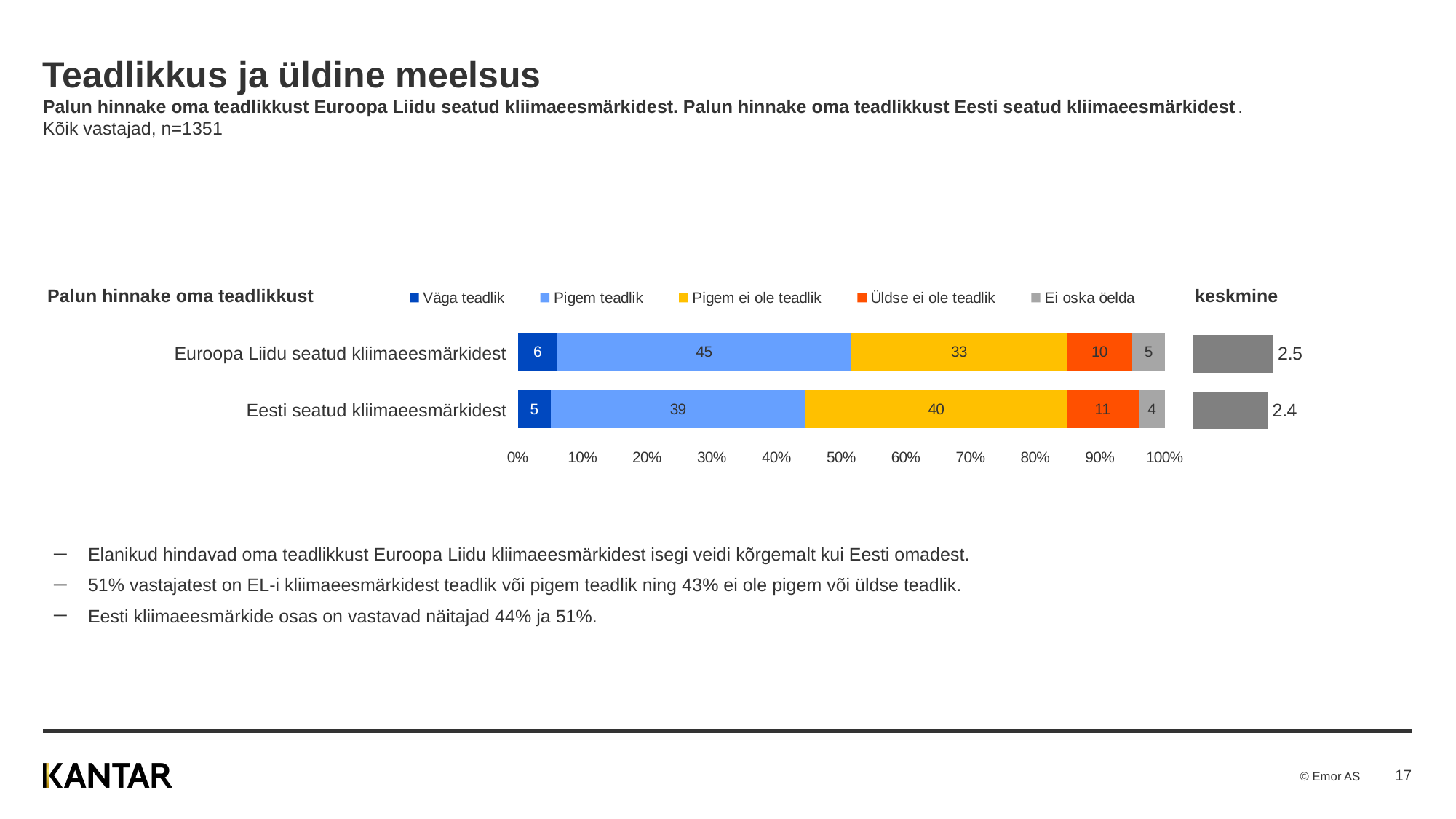

# Teadlikkus ja üldine meelsus Palun hinnake oma teadlikkust Euroopa Liidu seatud kliimaeesmärkidest. Palun hinnake oma teadlikkust Eesti seatud kliimaeesmärkidest. Kõik vastajad, n=1351
| Palun hinnake oma teadlikkust |  | keskmine |
| --- | --- | --- |
| Euroopa Liidu seatud kliimaeesmärkidest |  |  |
| Eesti seatud kliimaeesmärkidest |  |  |

### Chart

| Category | Väga teadlik | Pigem teadlik | Pigem ei ole teadlik | Üldse ei ole teadlik | Ei oska öelda |
|---|---|---|---|---|---|
| Palun hinnake oma teadlikkust Euroopa Liidu seatud kliimaeesmärkidest. | 6.0 | 45.0 | 33.0 | 10.0 | 5.0 |
| Palun hinnake oma teadlikkust Eesti seatud kliimaeesmärkidest. | 5.0 | 39.0 | 40.0 | 11.0 | 4.0 |

### Chart

| Category | keskmine |
|---|---|
| Palun hinnake oma teadlikkust Euroopa Liidu seatud kliimaeesmärkidest. | 2.5 |
| Palun hinnake oma teadlikkust Eesti seatud kliimaeesmärkidest. | 2.4 |
Elanikud hindavad oma teadlikkust Euroopa Liidu kliimaeesmärkidest isegi veidi kõrgemalt kui Eesti omadest.
51% vastajatest on EL-i kliimaeesmärkidest teadlik või pigem teadlik ning 43% ei ole pigem või üldse teadlik.
Eesti kliimaeesmärkide osas on vastavad näitajad 44% ja 51%.
17